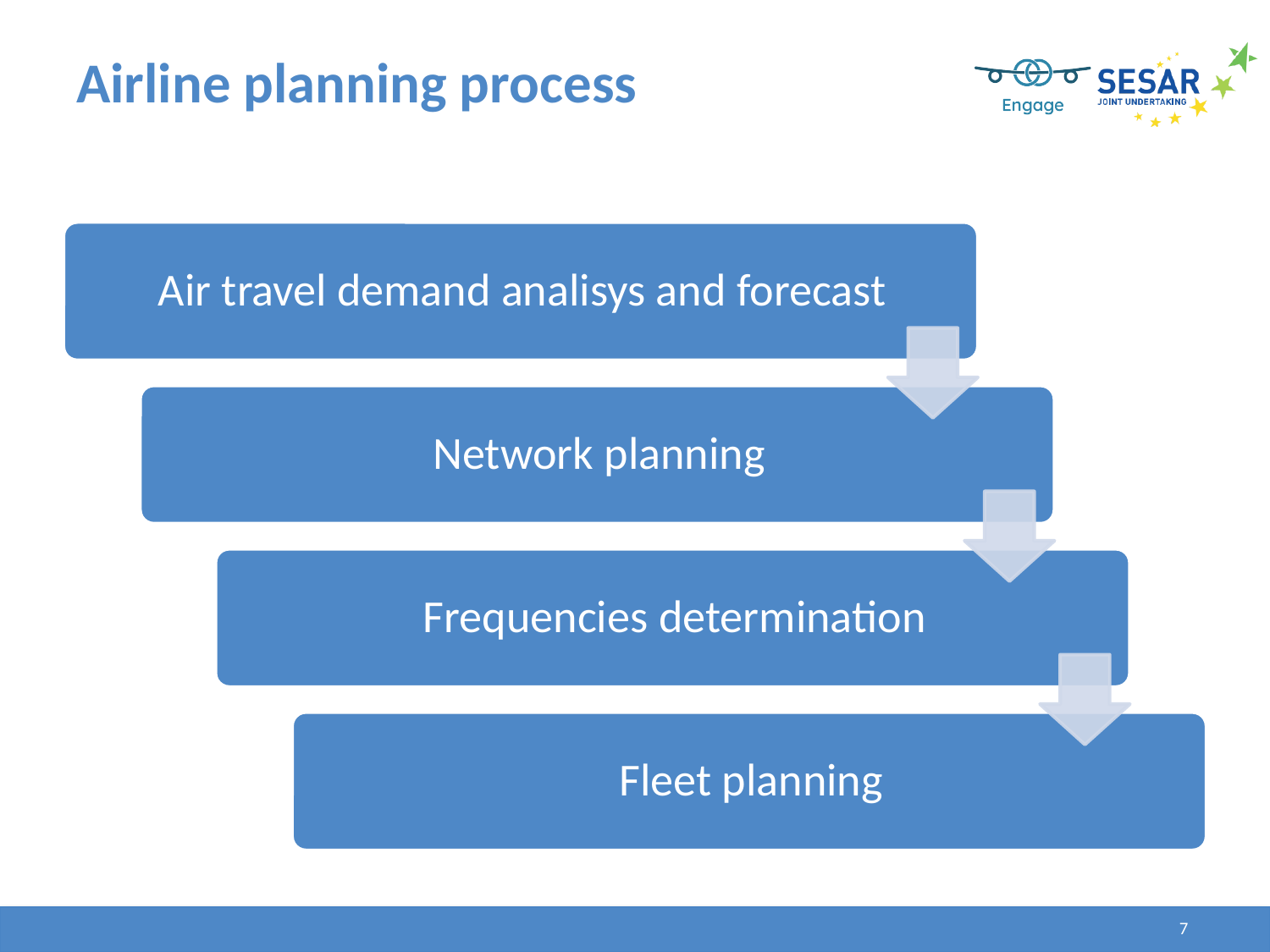

# Airline planning process
Air travel demand analisys and forecast
Network planning
Frequencies determination
Fleet planning

7